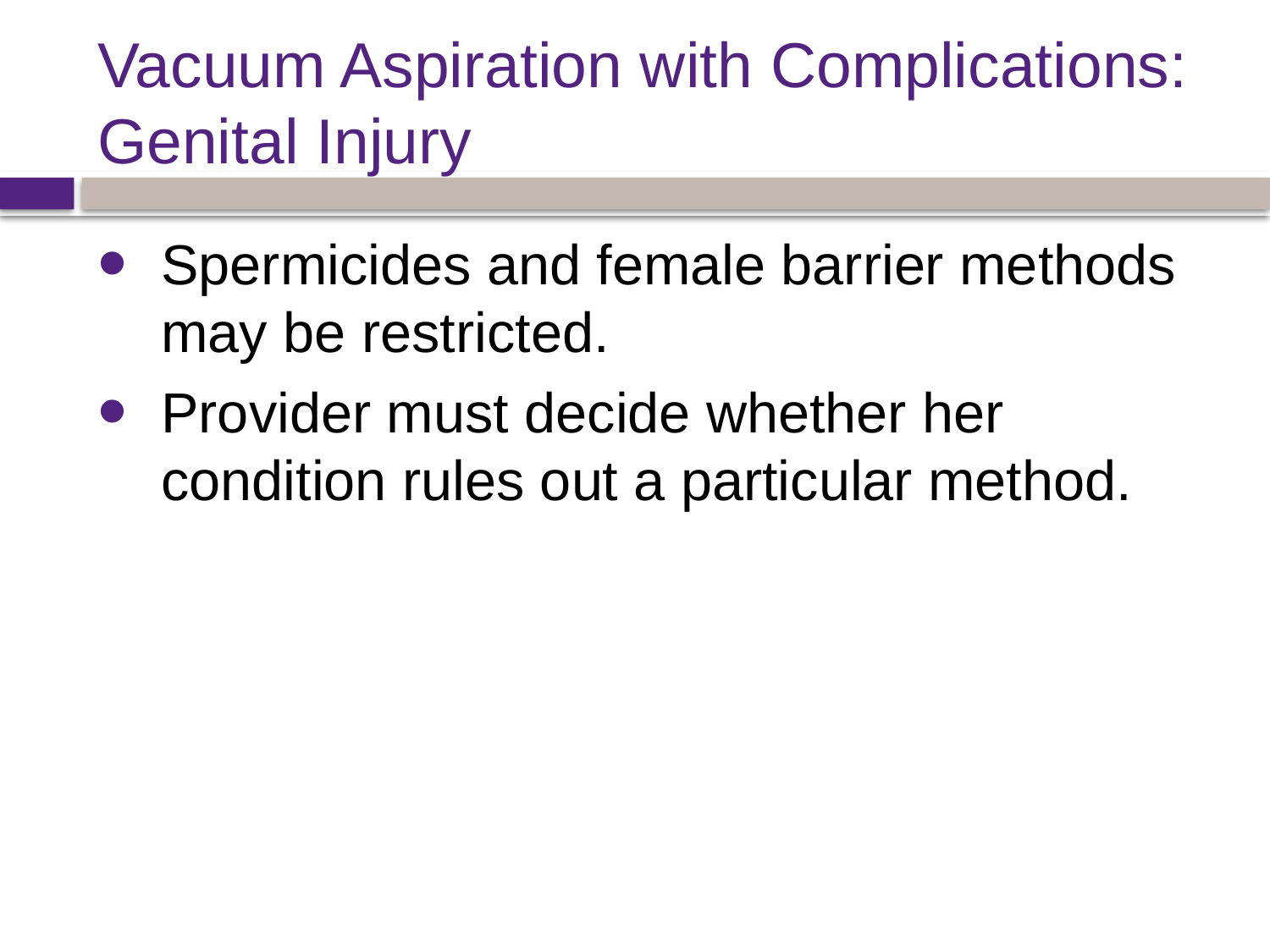

# Vacuum Aspiration with Complications: Genital Injury
Spermicides and female barrier methods may be restricted.
Provider must decide whether her condition rules out a particular method.